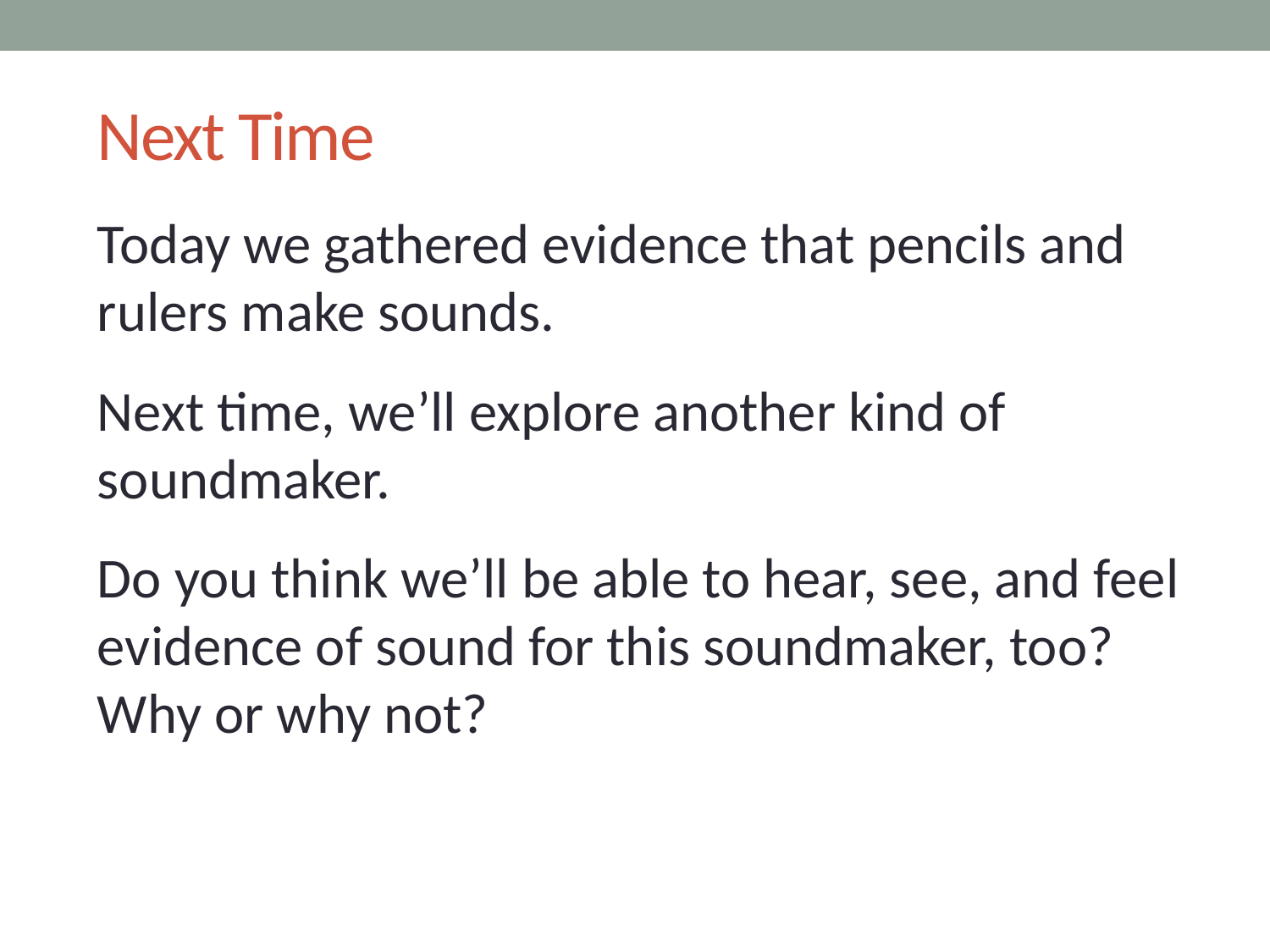

# Next Time
Today we gathered evidence that pencils and rulers make sounds.
Next time, we’ll explore another kind of soundmaker.
Do you think we’ll be able to hear, see, and feel evidence of sound for this soundmaker, too? Why or why not?